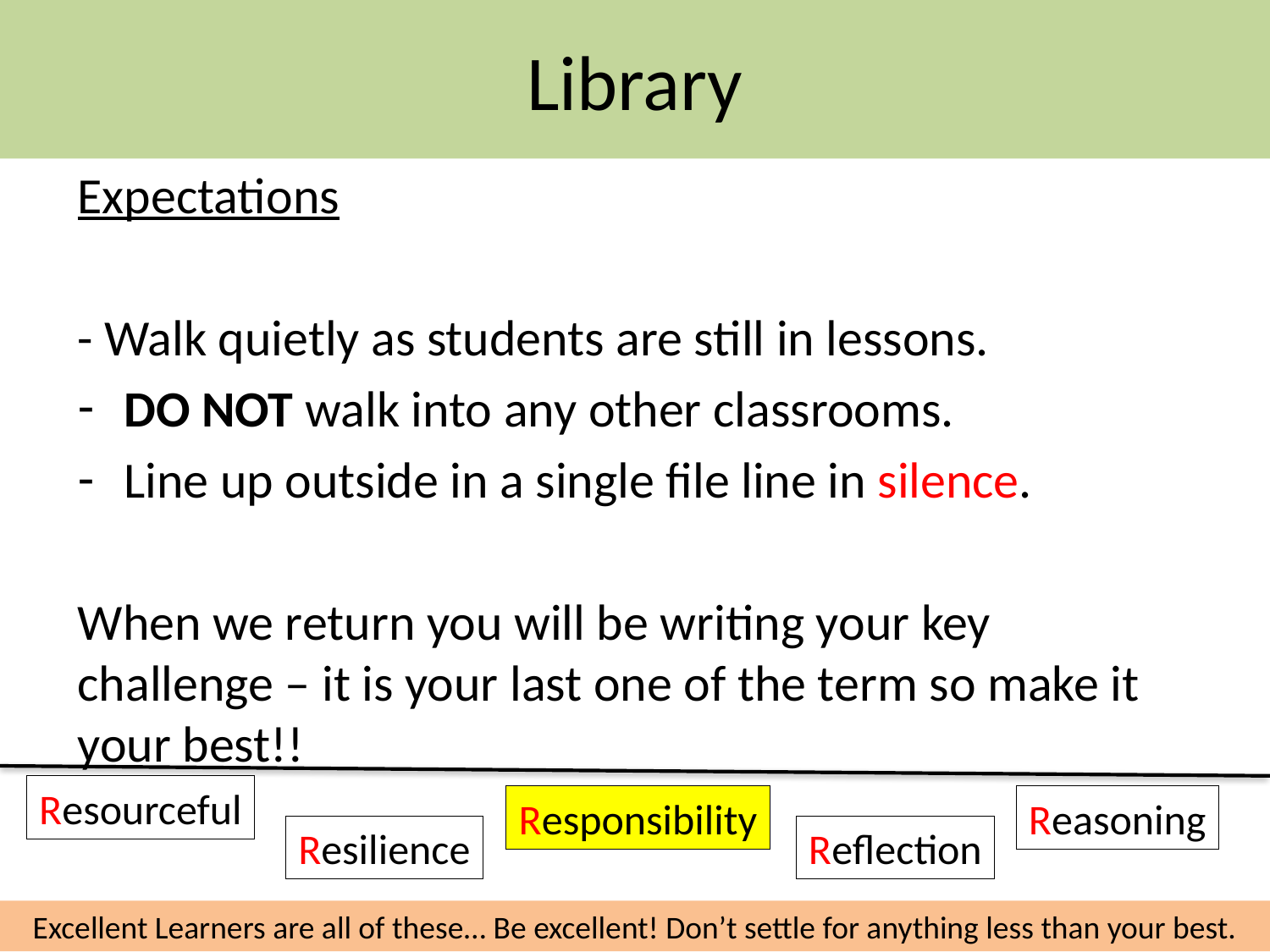

# Library
Expectations

- Walk quietly as students are still in lessons.
DO NOT walk into any other classrooms.
Line up outside in a single file line in silence.

When we return you will be writing your key challenge – it is your last one of the term so make it your best!!
Resourceful
Responsibility
Reasoning
Resilience
Reflection
Excellent Learners are all of these… Be excellent! Don’t settle for anything less than your best.